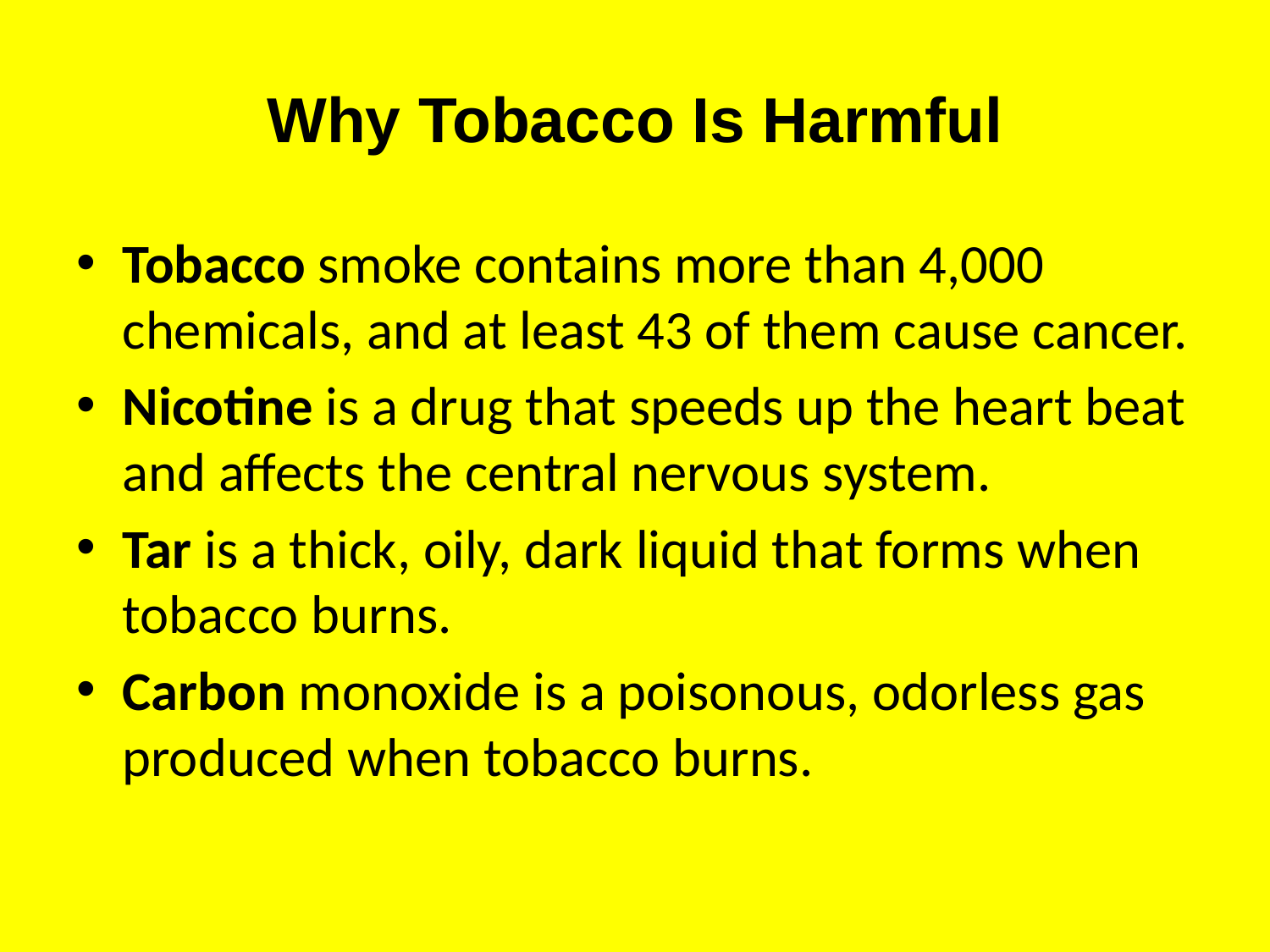

# Why Tobacco Is Harmful
Tobacco smoke contains more than 4,000 chemicals, and at least 43 of them cause cancer.
Nicotine is a drug that speeds up the heart beat and affects the central nervous system.
Tar is a thick, oily, dark liquid that forms when tobacco burns.
Carbon monoxide is a poisonous, odorless gas produced when tobacco burns.